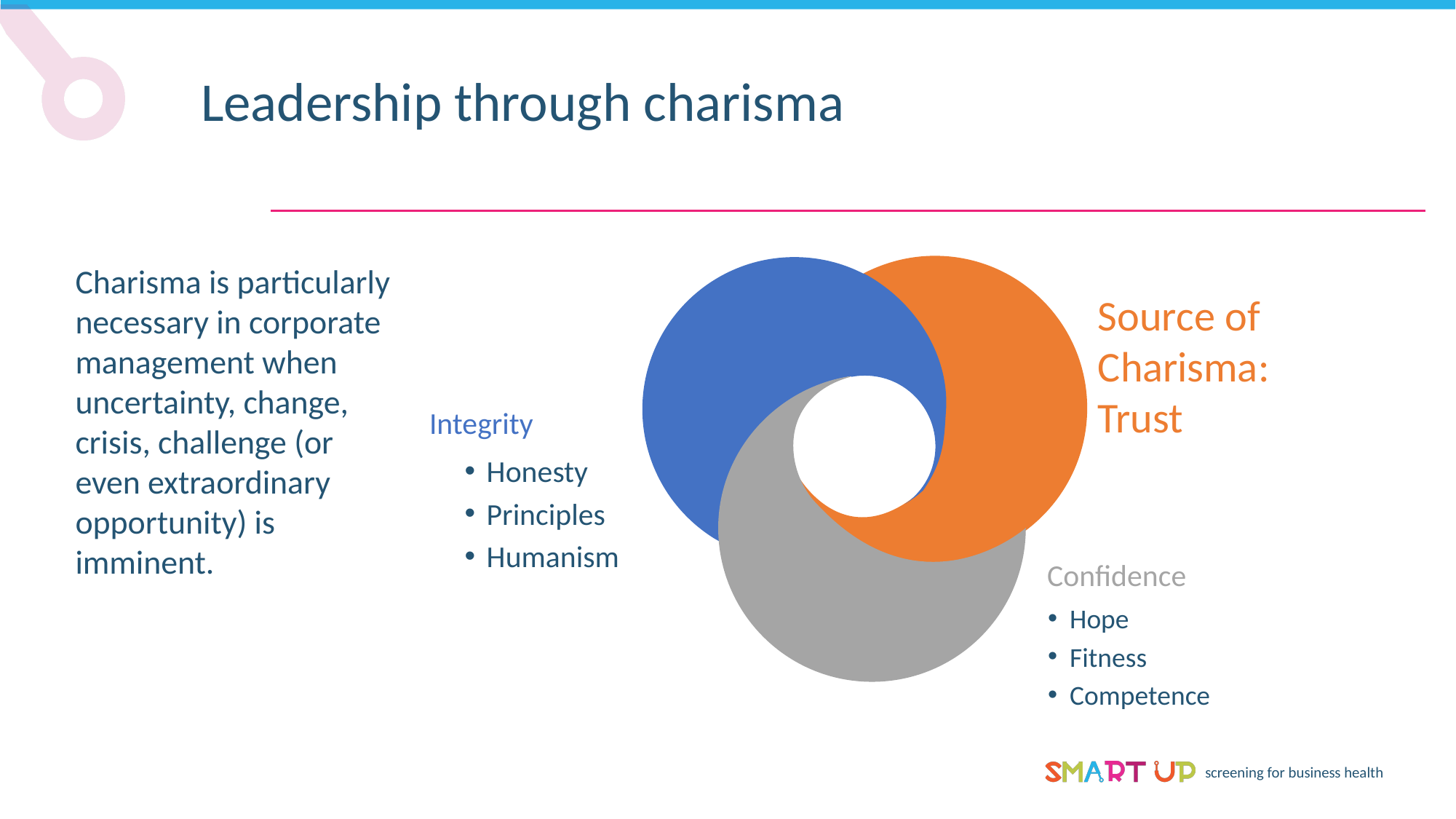

Leadership through charisma
Charisma is particularly necessary in corporate management when uncertainty, change, crisis, challenge (or even extraordinary opportunity) is imminent.

Source of Charisma: Trust

Integrity
Honesty
Principles
Humanism
Confidence
Hope
Fitness
Competence